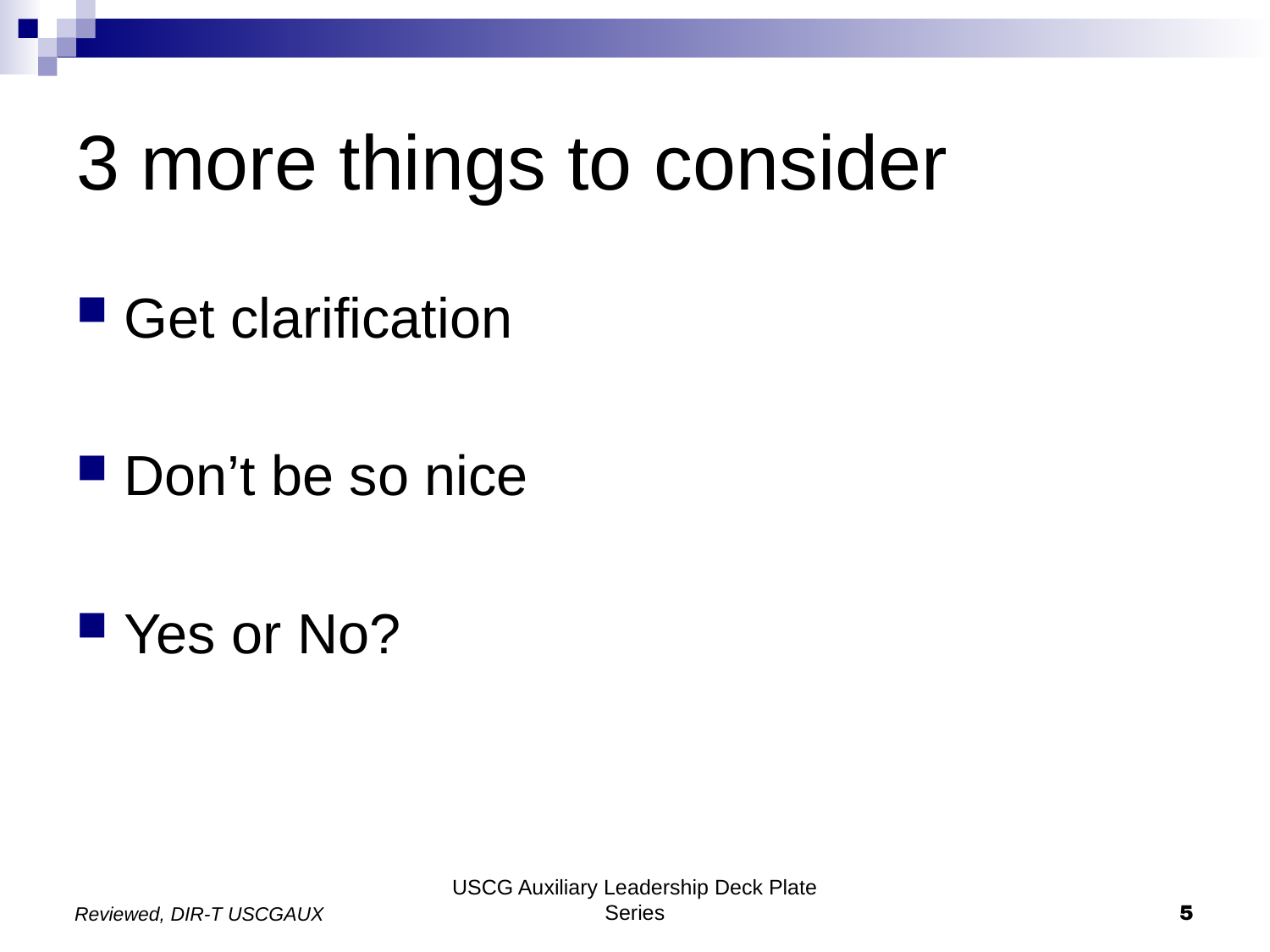

# 3 more things to consider
Get clarification

Don’t be so nice

Yes or No?
USCG Auxiliary Leadership Deck Plate Series
5
Reviewed, DIR-T USCGAUX